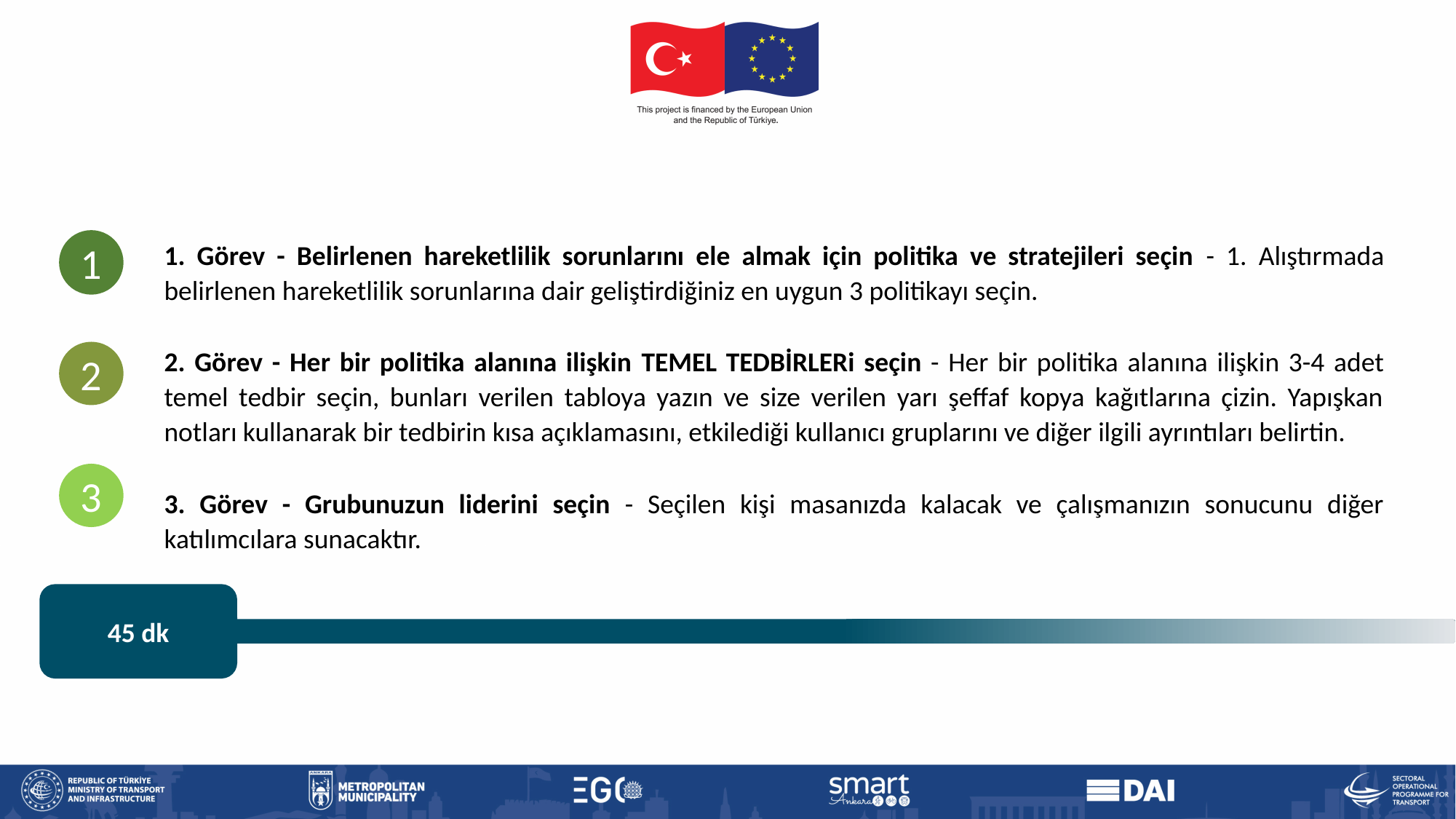

1
1. Görev - Belirlenen hareketlilik sorunlarını ele almak için politika ve stratejileri seçin - 1. Alıştırmada belirlenen hareketlilik sorunlarına dair geliştirdiğiniz en uygun 3 politikayı seçin.
2. Görev - Her bir politika alanına ilişkin TEMEL TEDBİRLERi seçin - Her bir politika alanına ilişkin 3-4 adet temel tedbir seçin, bunları verilen tabloya yazın ve size verilen yarı şeffaf kopya kağıtlarına çizin. Yapışkan notları kullanarak bir tedbirin kısa açıklamasını, etkilediği kullanıcı gruplarını ve diğer ilgili ayrıntıları belirtin.
3. Görev - Grubunuzun liderini seçin - Seçilen kişi masanızda kalacak ve çalışmanızın sonucunu diğer katılımcılara sunacaktır.
2
3
45 dk